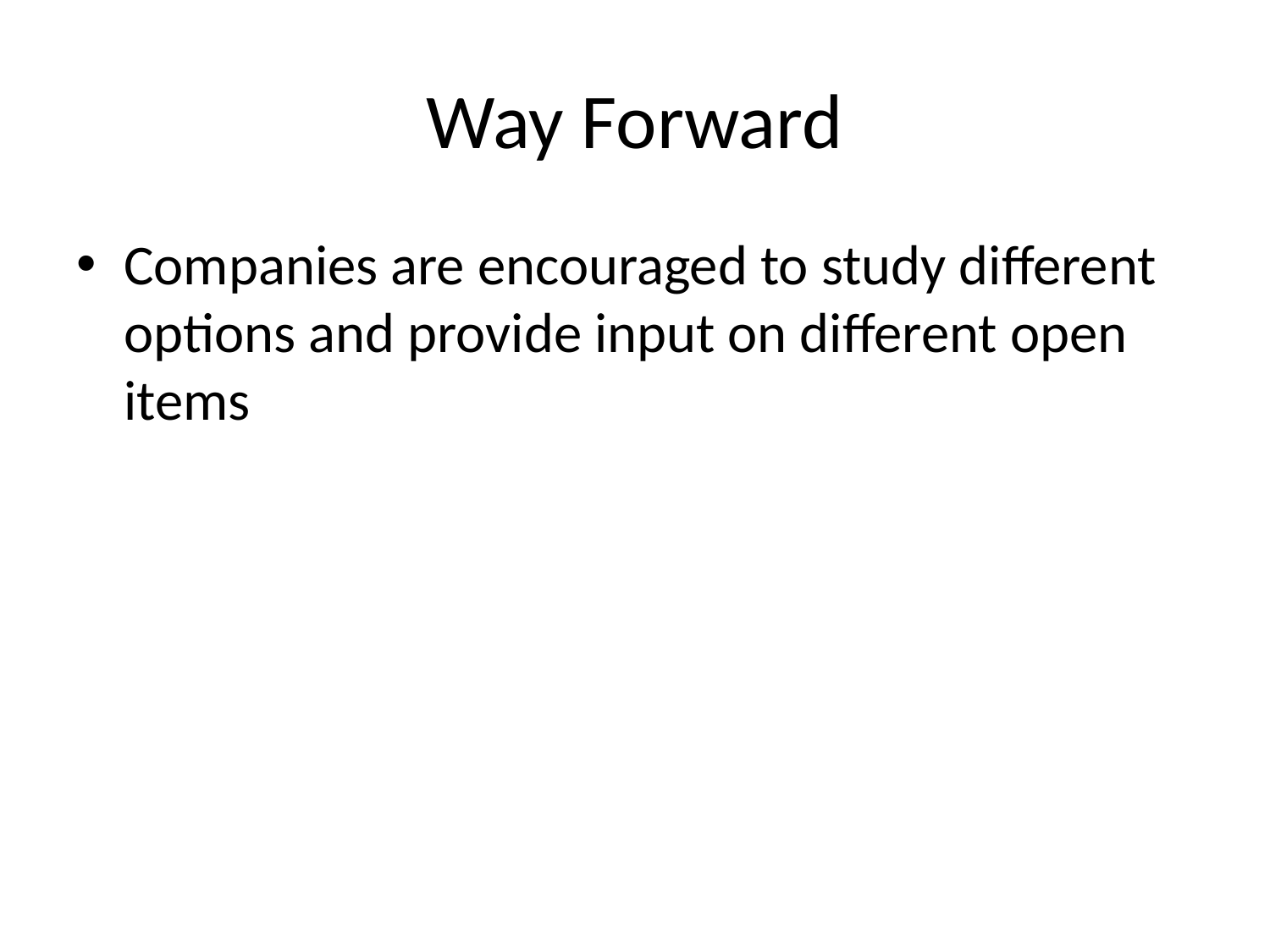

# Way Forward
Companies are encouraged to study different options and provide input on different open items